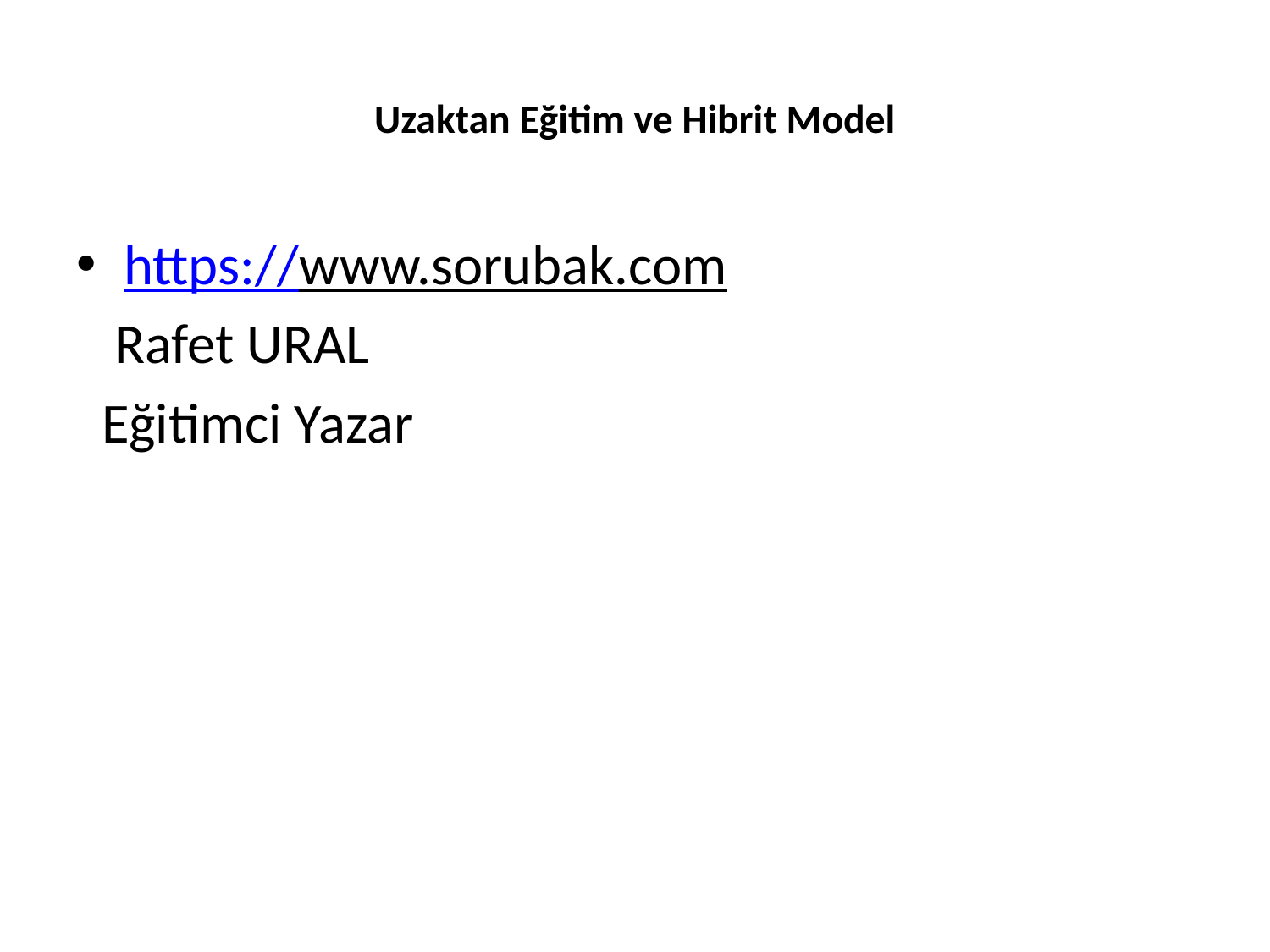

# Uzaktan Eğitim ve Hibrit Model
https://www.sorubak.com
   Rafet URAL
  Eğitimci Yazar